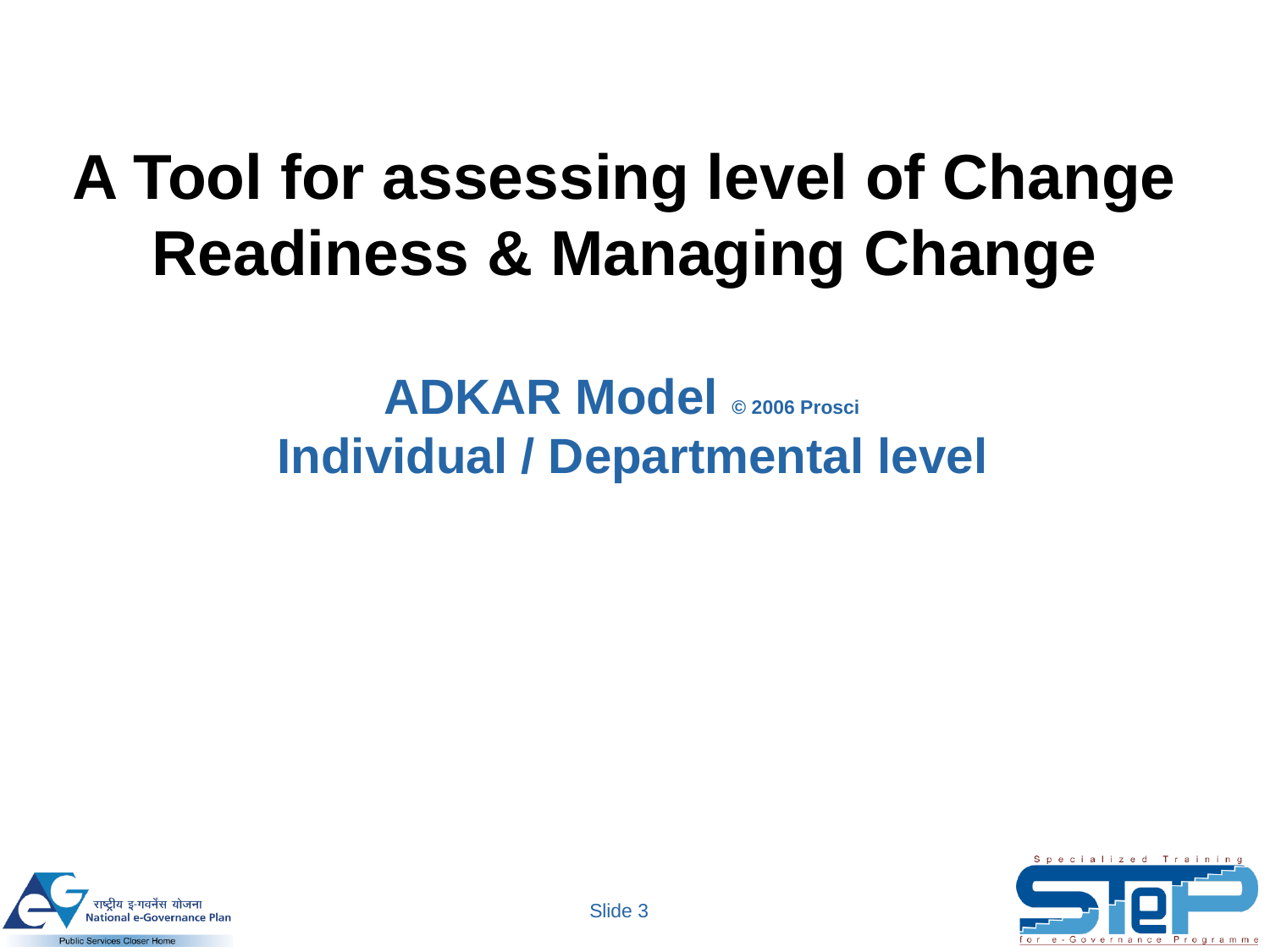

A Tool for assessing level of Change Readiness & Managing Change

ADKAR Model © 2006 Prosci
   Individual / Departmental level